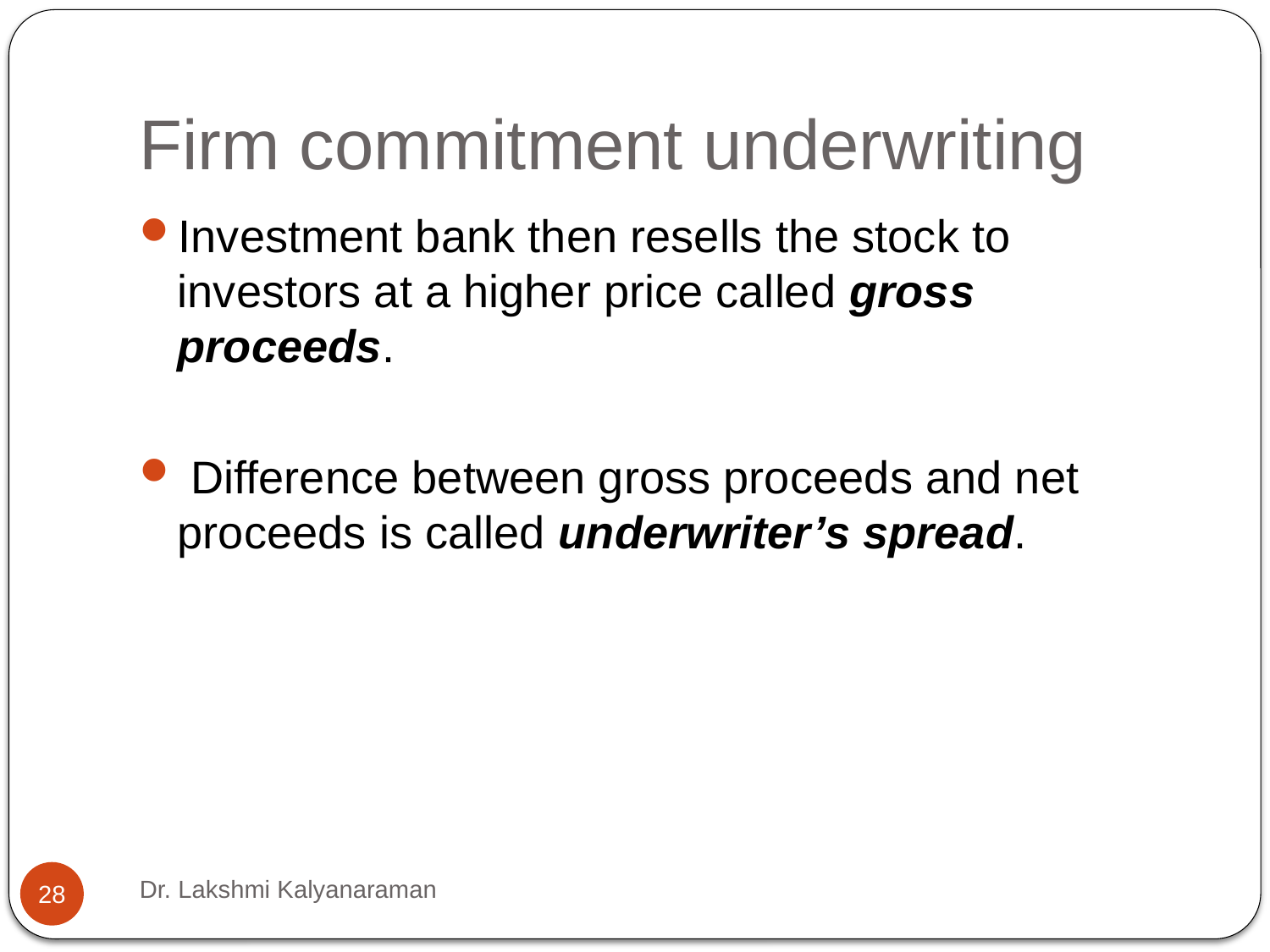

# Firm commitment underwriting
Investment bank then resells the stock to investors at a higher price called gross proceeds.

 Difference between gross proceeds and net proceeds is called underwriter’s spread.
Dr. Lakshmi Kalyanaraman
28